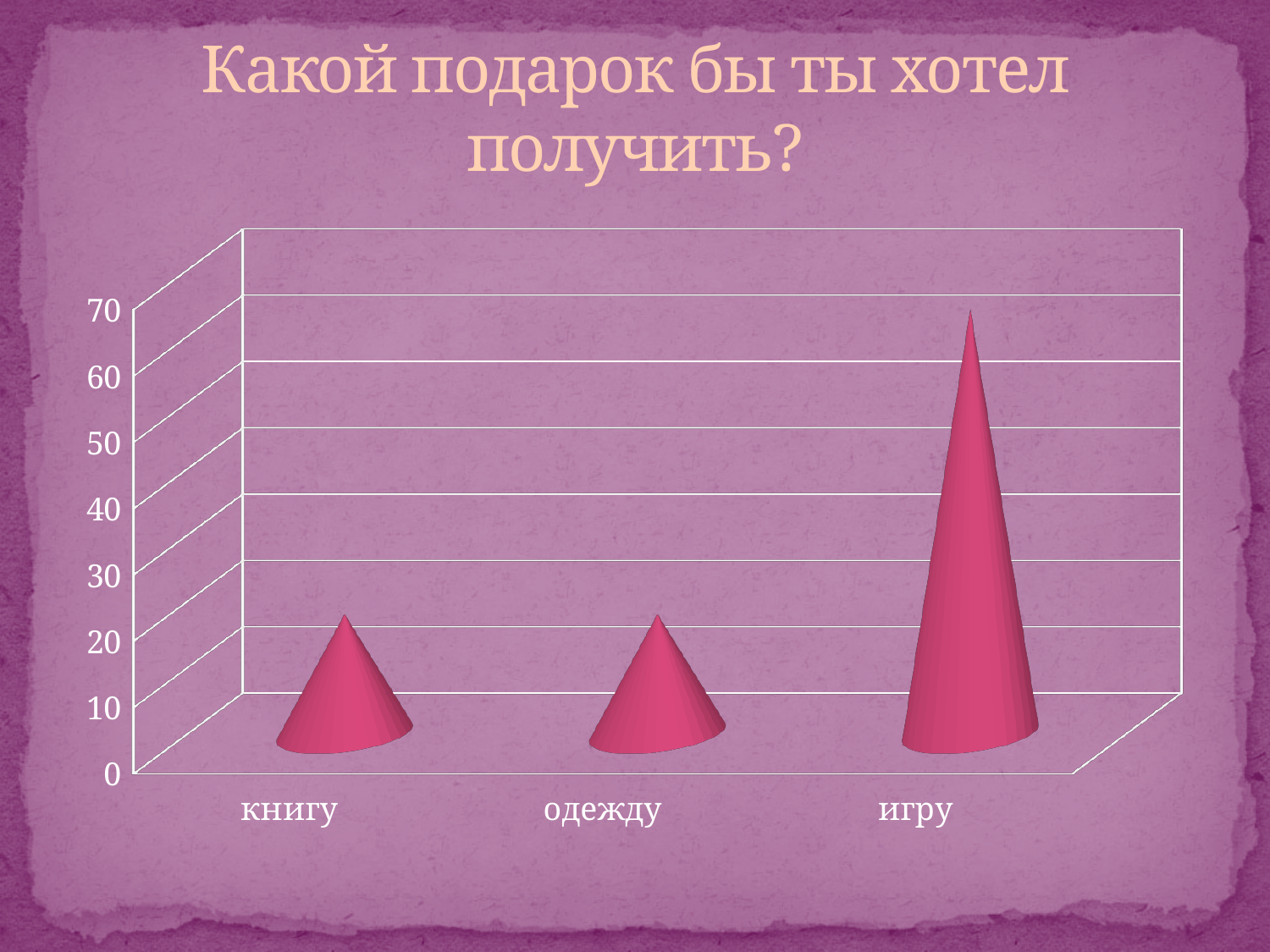

# Какой подарок бы ты хотел получить?

[unsupported chart]